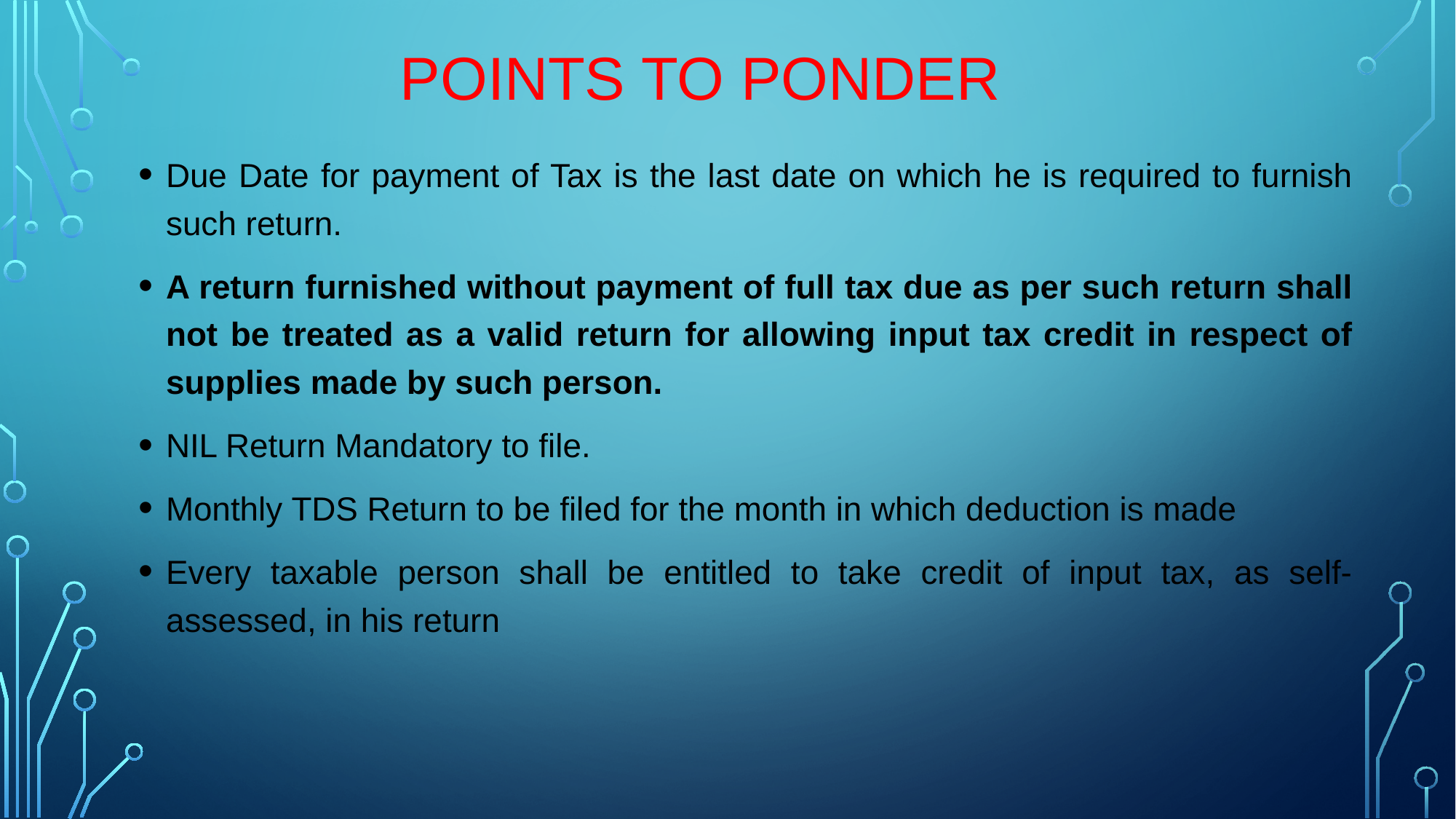

POINTS TO PONDER
Due Date for payment of Tax is the last date on which he is required to furnish such return.
A return furnished without payment of full tax due as per such return shall not be treated as a valid return for allowing input tax credit in respect of supplies made by such person.
NIL Return Mandatory to file.
Monthly TDS Return to be filed for the month in which deduction is made
Every taxable person shall be entitled to take credit of input tax, as self-assessed, in his return